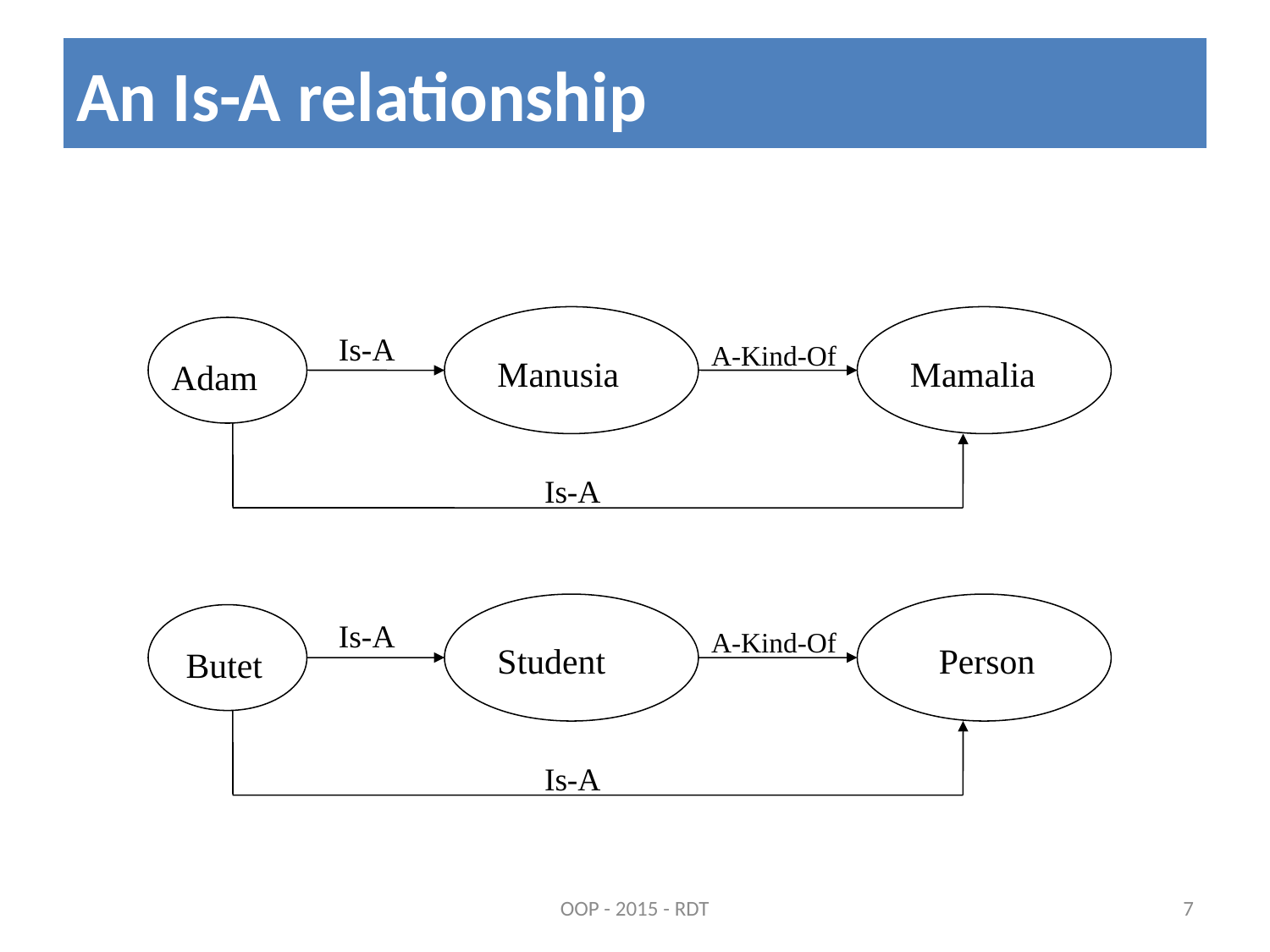

# An Is-A relationship

Is-A
A-Kind-Of

Manusia
Mamalia
Adam

Is-A

Is-A
A-Kind-Of

Student
Person
Butet

Is-A

7
OOP - 2015 - RDT